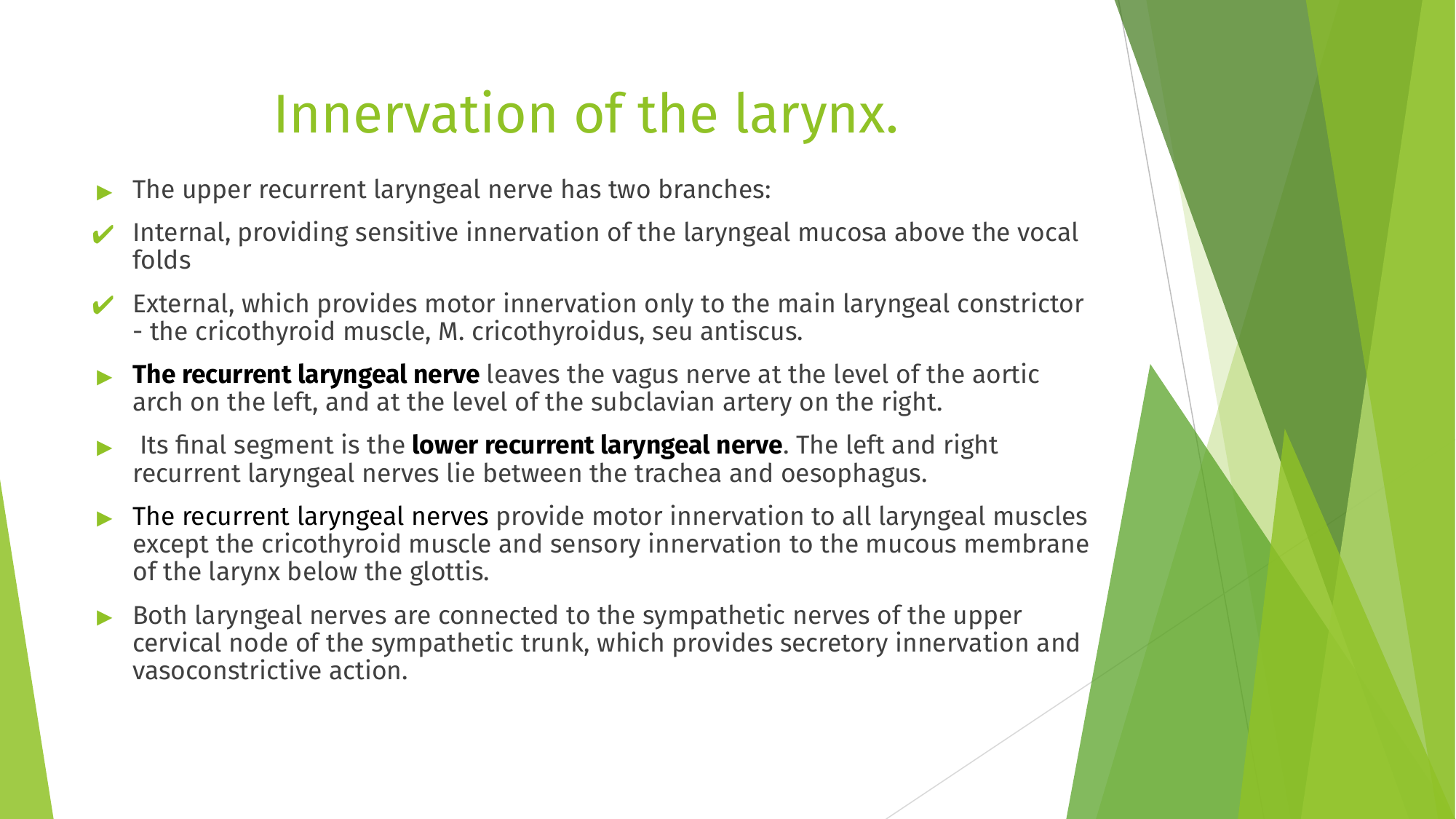

# Innervation of the larynx.
The upper recurrent laryngeal nerve has two branches:
Internal, providing sensitive innervation of the laryngeal mucosa above the vocal folds
External, which provides motor innervation only to the main laryngeal constrictor - the cricothyroid muscle, M. cricothyroidus, seu antiscus.
The recurrent laryngeal nerve leaves the vagus nerve at the level of the aortic arch on the left, and at the level of the subclavian artery on the right.
 Its final segment is the lower recurrent laryngeal nerve. The left and right recurrent laryngeal nerves lie between the trachea and oesophagus.
The recurrent laryngeal nerves provide motor innervation to all laryngeal muscles except the cricothyroid muscle and sensory innervation to the mucous membrane of the larynx below the glottis.
Both laryngeal nerves are connected to the sympathetic nerves of the upper cervical node of the sympathetic trunk, which provides secretory innervation and vasoconstrictive action.